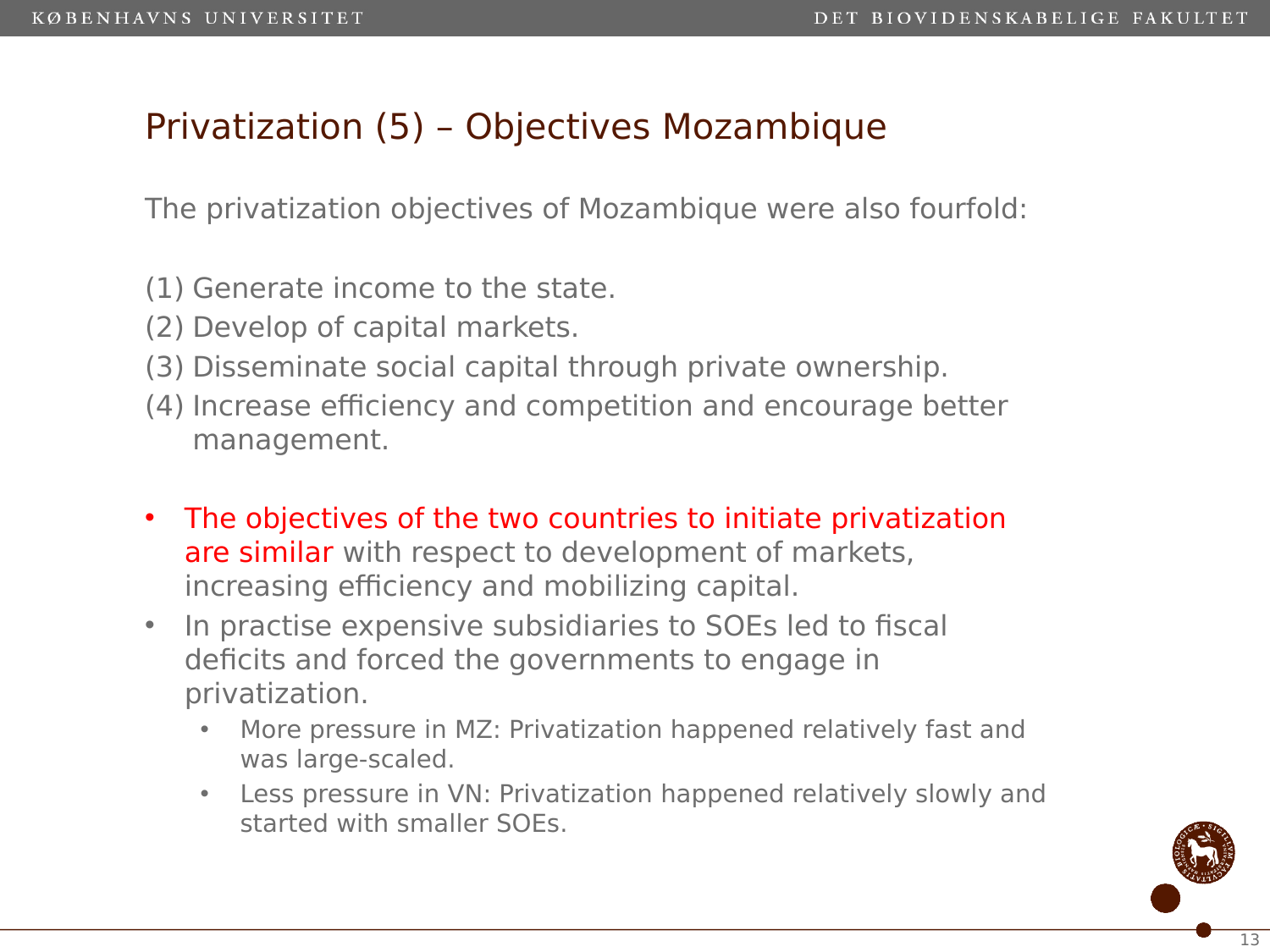

# Privatization (5) – Objectives Mozambique
The privatization objectives of Mozambique were also fourfold:

Generate income to the state.
Develop of capital markets.
Disseminate social capital through private ownership.
Increase efficiency and competition and encourage better management.

The objectives of the two countries to initiate privatization are similar with respect to development of markets, increasing efficiency and mobilizing capital.
In practise expensive subsidiaries to SOEs led to fiscal deficits and forced the governments to engage in privatization.
More pressure in MZ: Privatization happened relatively fast and was large-scaled.
Less pressure in VN: Privatization happened relatively slowly and started with smaller SOEs.